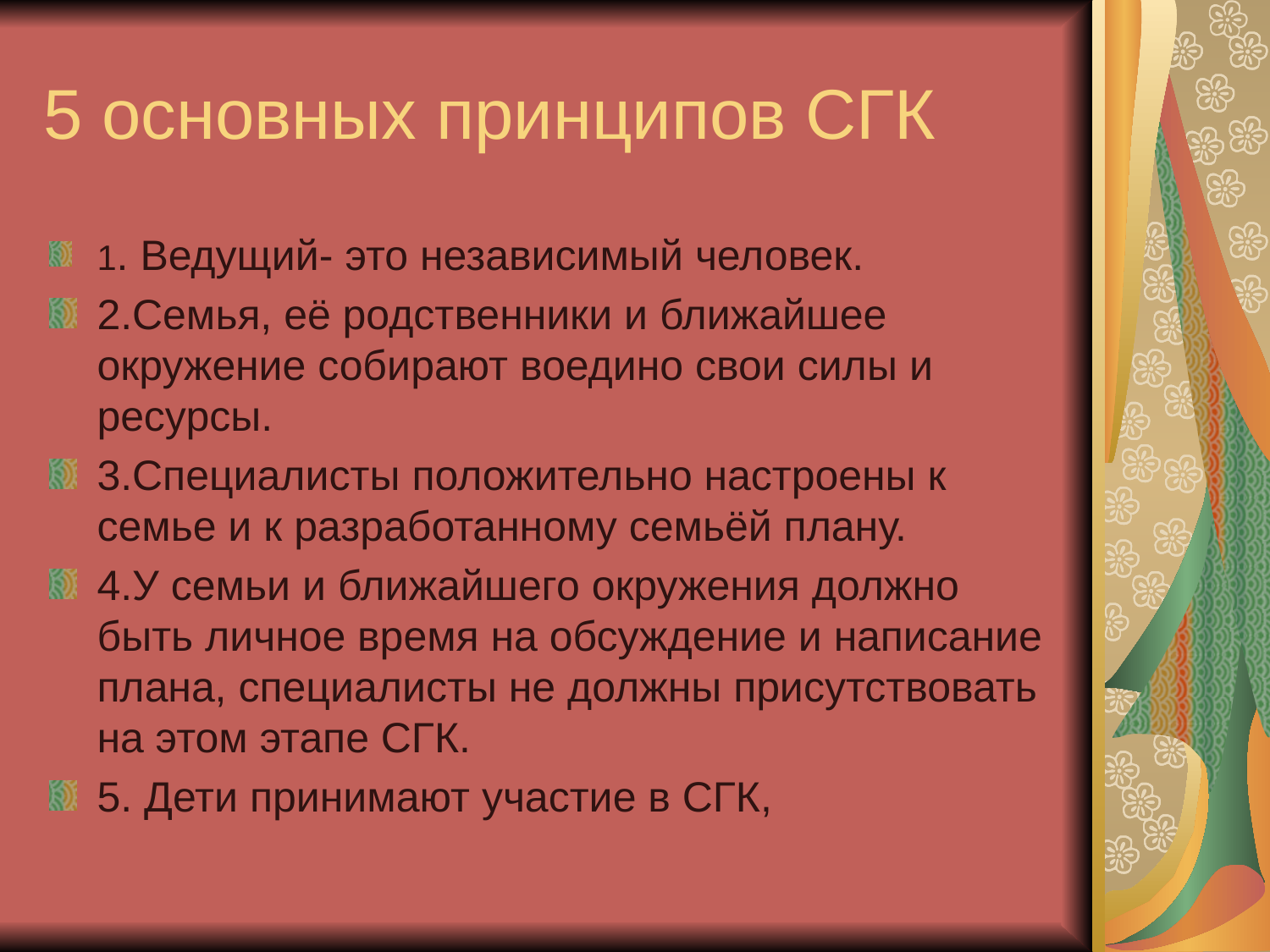

# 5 основных принципов СГК
1. Ведущий- это независимый человек.
2.Семья, её родственники и ближайшее окружение собирают воедино свои силы и ресурсы.
3.Специалисты положительно настроены к семье и к разработанному семьёй плану.
4.У семьи и ближайшего окружения должно быть личное время на обсуждение и написание плана, специалисты не должны присутствовать на этом этапе СГК.
5. Дети принимают участие в СГК,